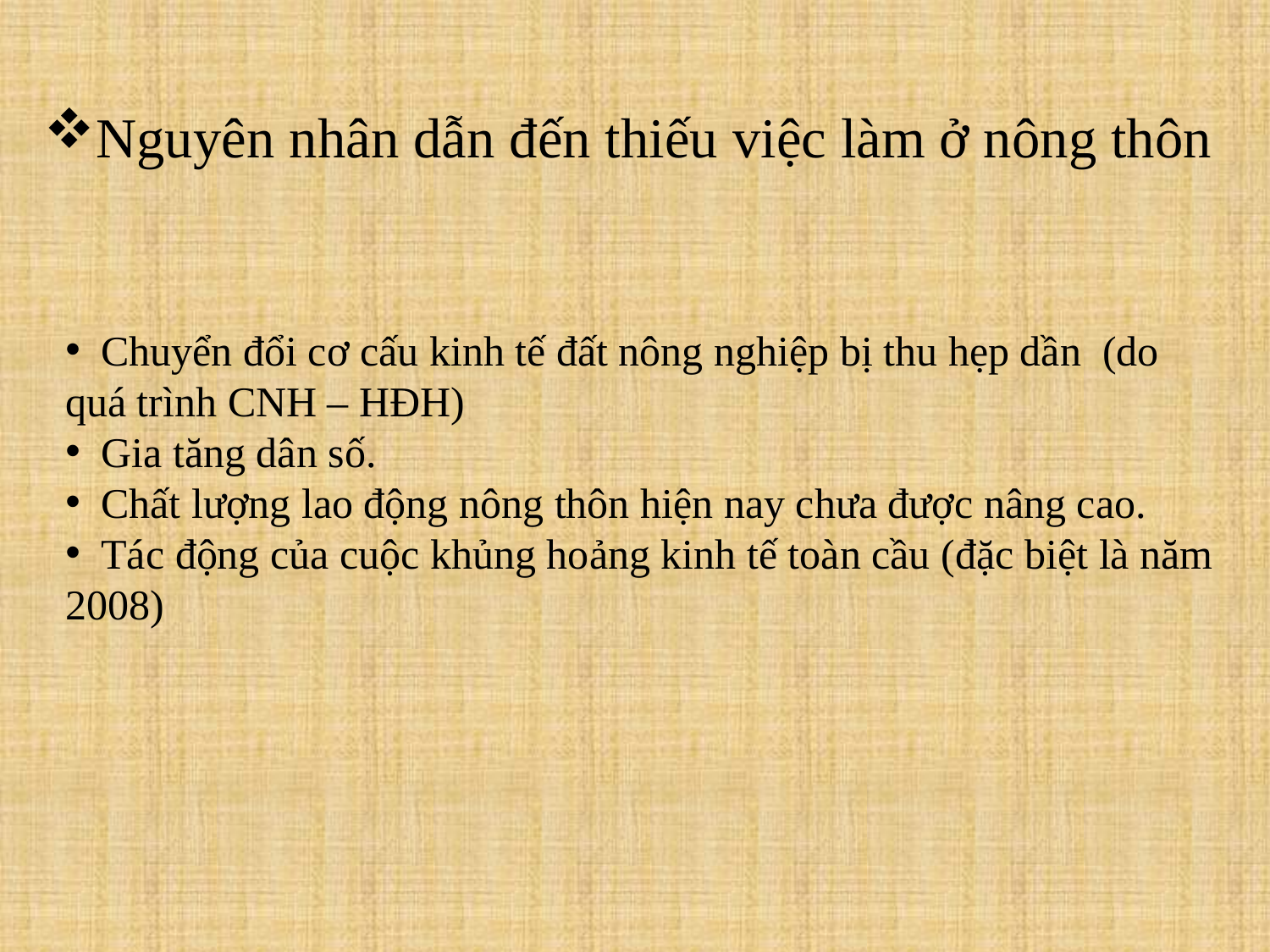

Nguyên nhân dẫn đến thiếu việc làm ở nông thôn
  Chuyển đổi cơ cấu kinh tế đất nông nghiệp bị thu hẹp dần  (do quá trình CNH – HĐH)
  Gia tăng dân số.
  Chất lượng lao động nông thôn hiện nay chưa được nâng cao.
  Tác động của cuộc khủng hoảng kinh tế toàn cầu (đặc biệt là năm 2008)